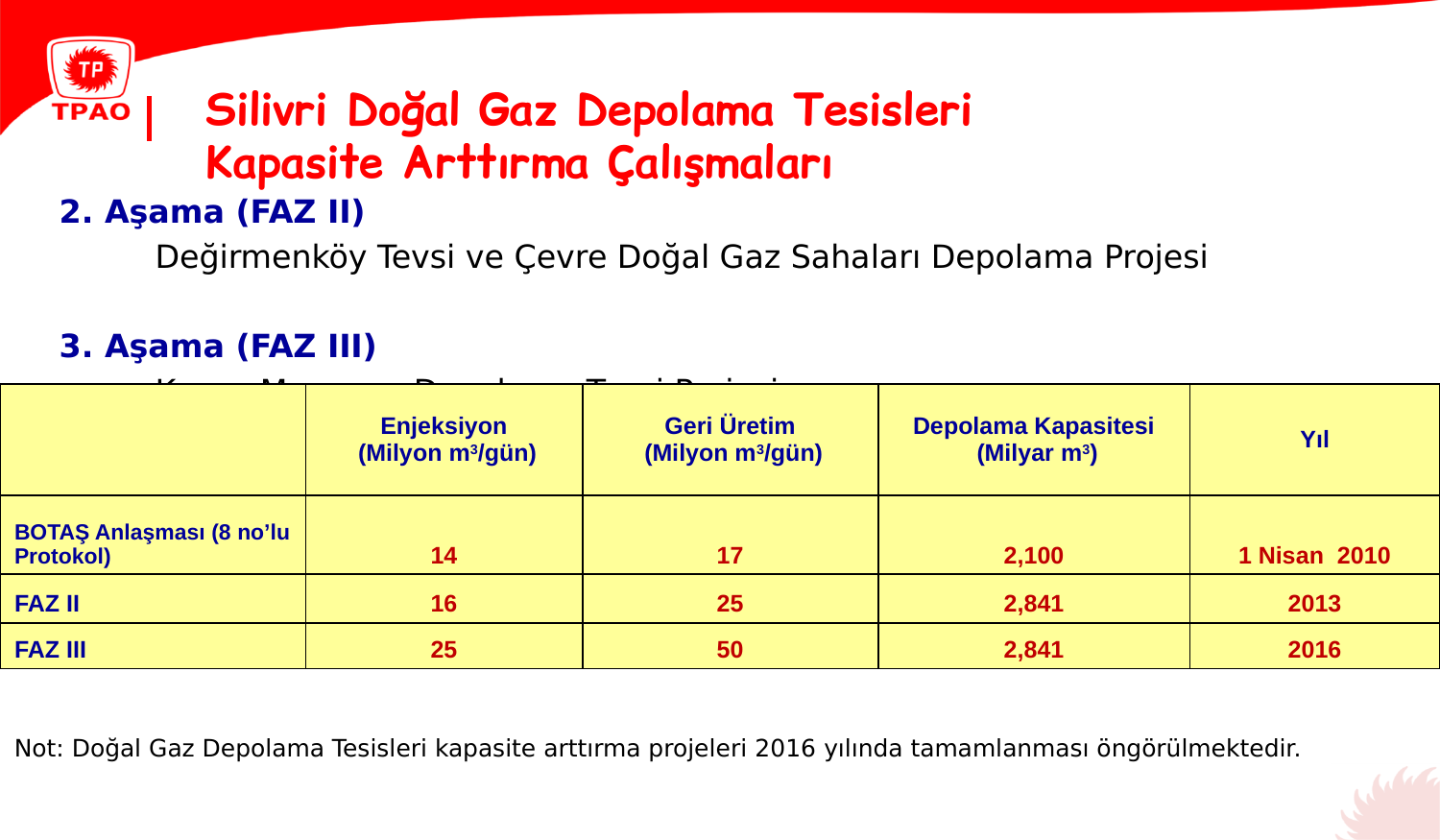

Silivri Doğal Gaz Depolama Tesisleri
Kapasite Arttırma Çalışmaları

2. Aşama (FAZ II)
	Değirmenköy Tevsi ve Çevre Doğal Gaz Sahaları Depolama Projesi

3. Aşama (FAZ III)
	Kuzey Marmara Depolama Tevsi Projesi
|  | Enjeksiyon (Milyon m3/gün) | Geri Üretim (Milyon m3/gün) | Depolama Kapasitesi (Milyar m3) | Yıl |
| --- | --- | --- | --- | --- |
| BOTAŞ Anlaşması (8 no’lu Protokol) | 14 | 17 | 2,100 | 1 Nisan 2010 |
| FAZ II | 16 | 25 | 2,841 | 2013 |
| FAZ III | 25 | 50 | 2,841 | 2016 |
Çayağzı Gas Process
Facility
Not: Doğal Gaz Depolama Tesisleri kapasite arttırma projeleri 2016 yılında tamamlanması öngörülmektedir.